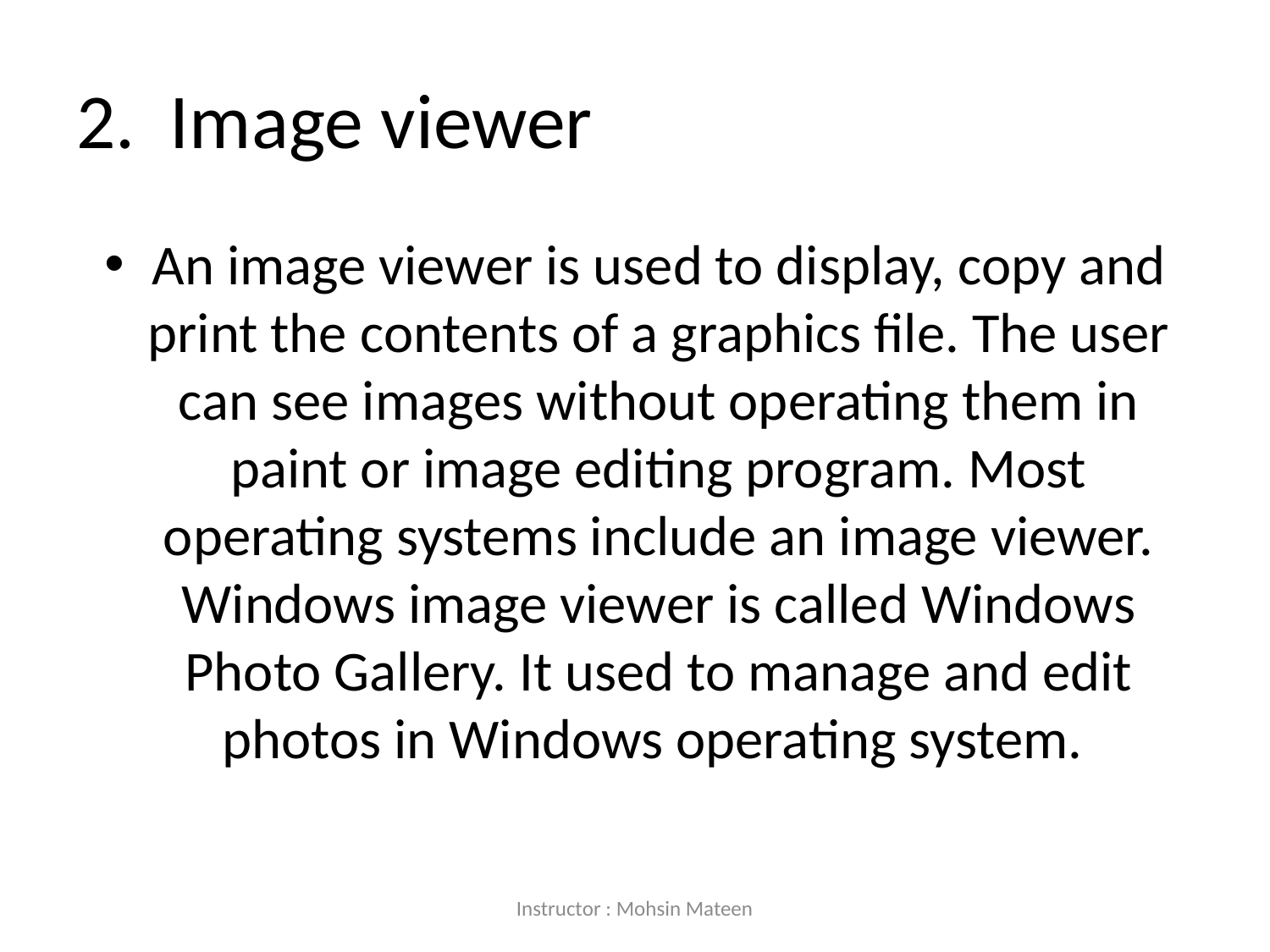

# 2.  Image viewer
An image viewer is used to display, copy and print the contents of a graphics file. The user can see images without operating them in paint or image editing program. Most operating systems include an image viewer. Windows image viewer is called Windows Photo Gallery. It used to manage and edit photos in Windows operating system.
Instructor : Mohsin Mateen